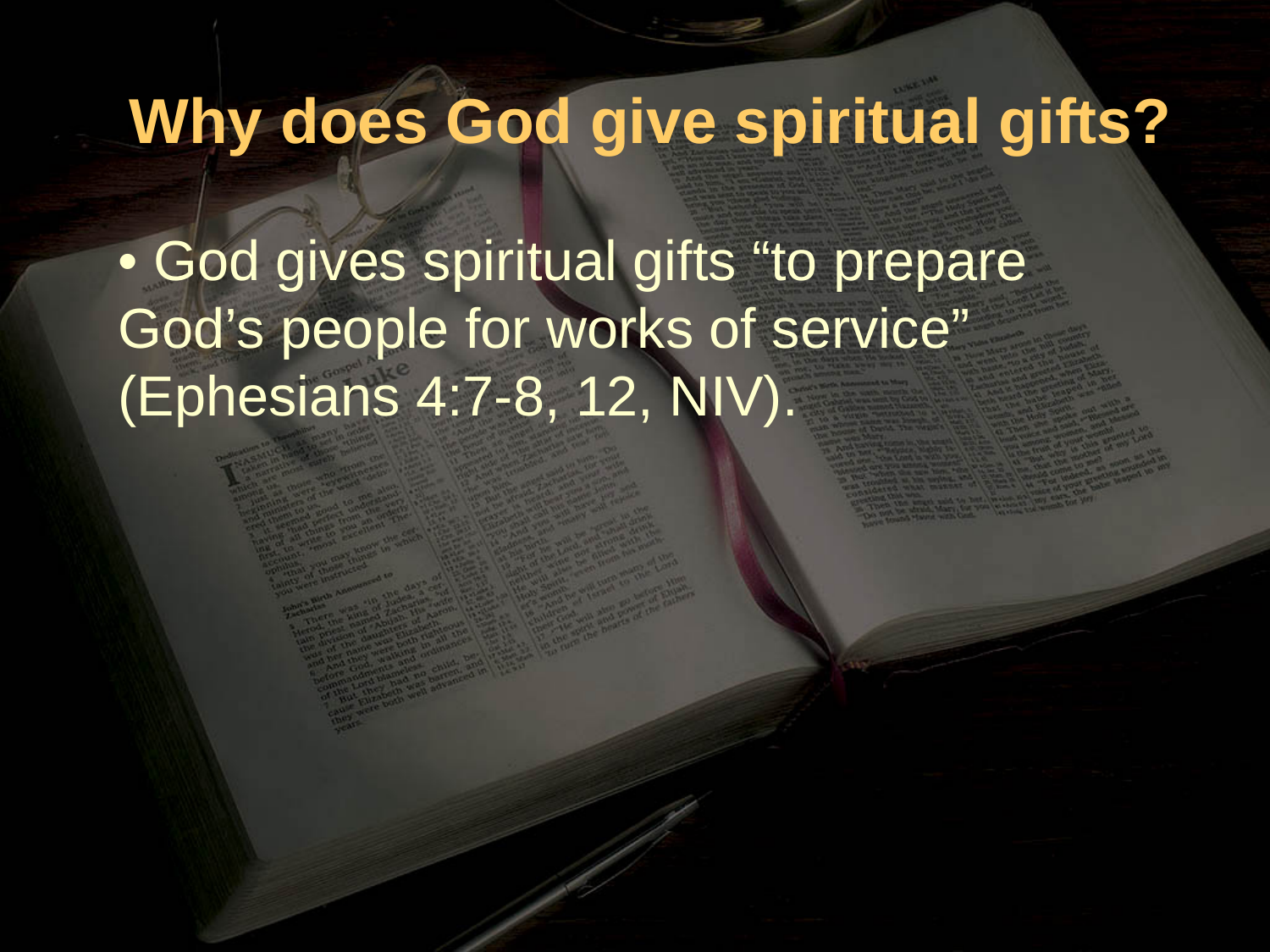

Why does God give spiritual gifts?

• God gives spiritual gifts “to prepare God’s people for works of service” (Ephesians 4:7-8, 12, NIV).